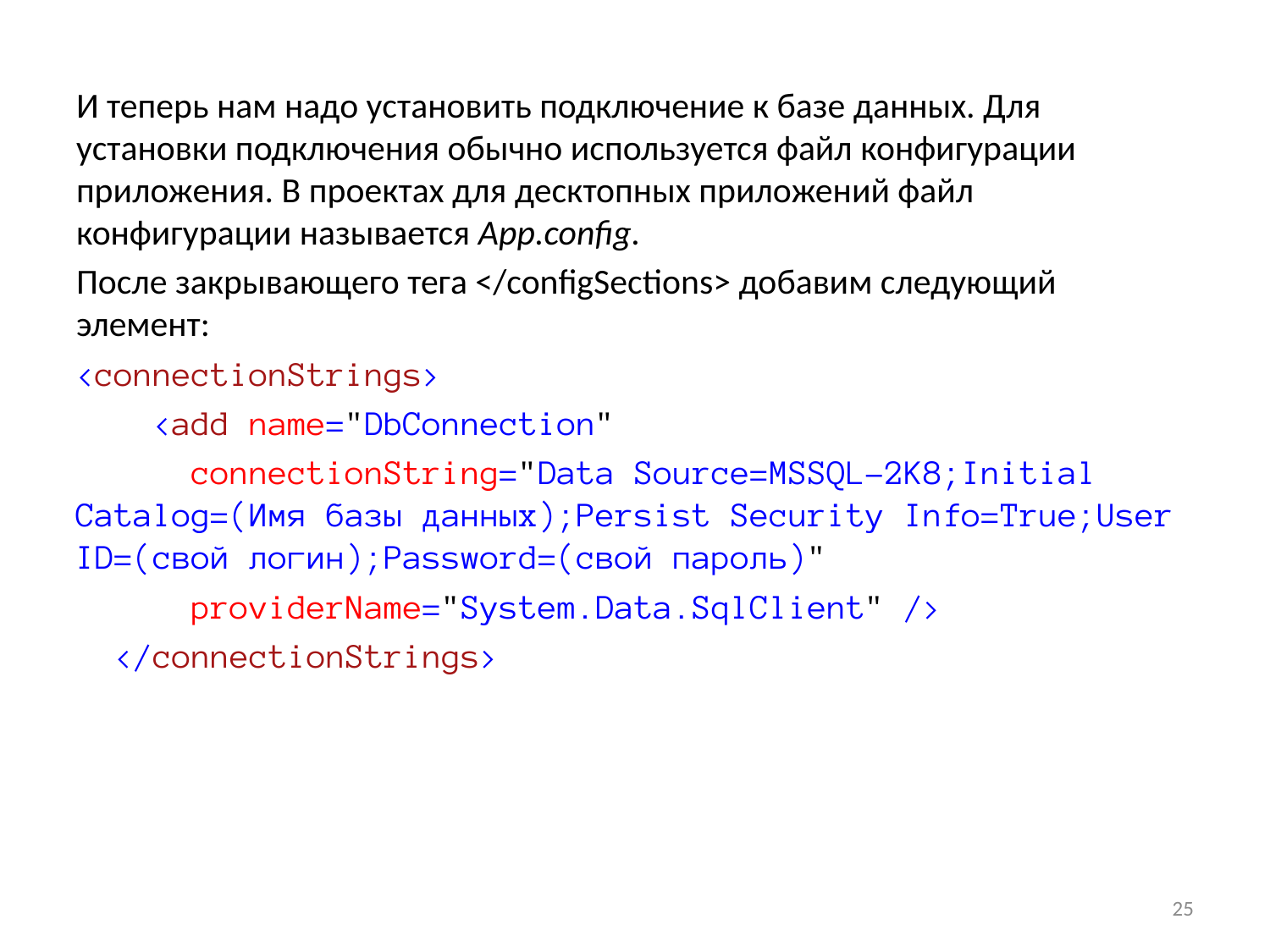

И теперь нам надо установить подключение к базе данных. Для установки подключения обычно используется файл конфигурации приложения. В проектах для десктопных приложений файл конфигурации называется App.config.
После закрывающего тега </configSections> добавим следующий элемент:
<connectionStrings>
    <add name="DbConnection"
      connectionString="Data Source=MSSQL-2K8;Initial Catalog=(Имя базы данных);Persist Security Info=True;User ID=(свой логин);Password=(свой пароль)"
      providerName="System.Data.SqlClient" />
  </connectionStrings>
25